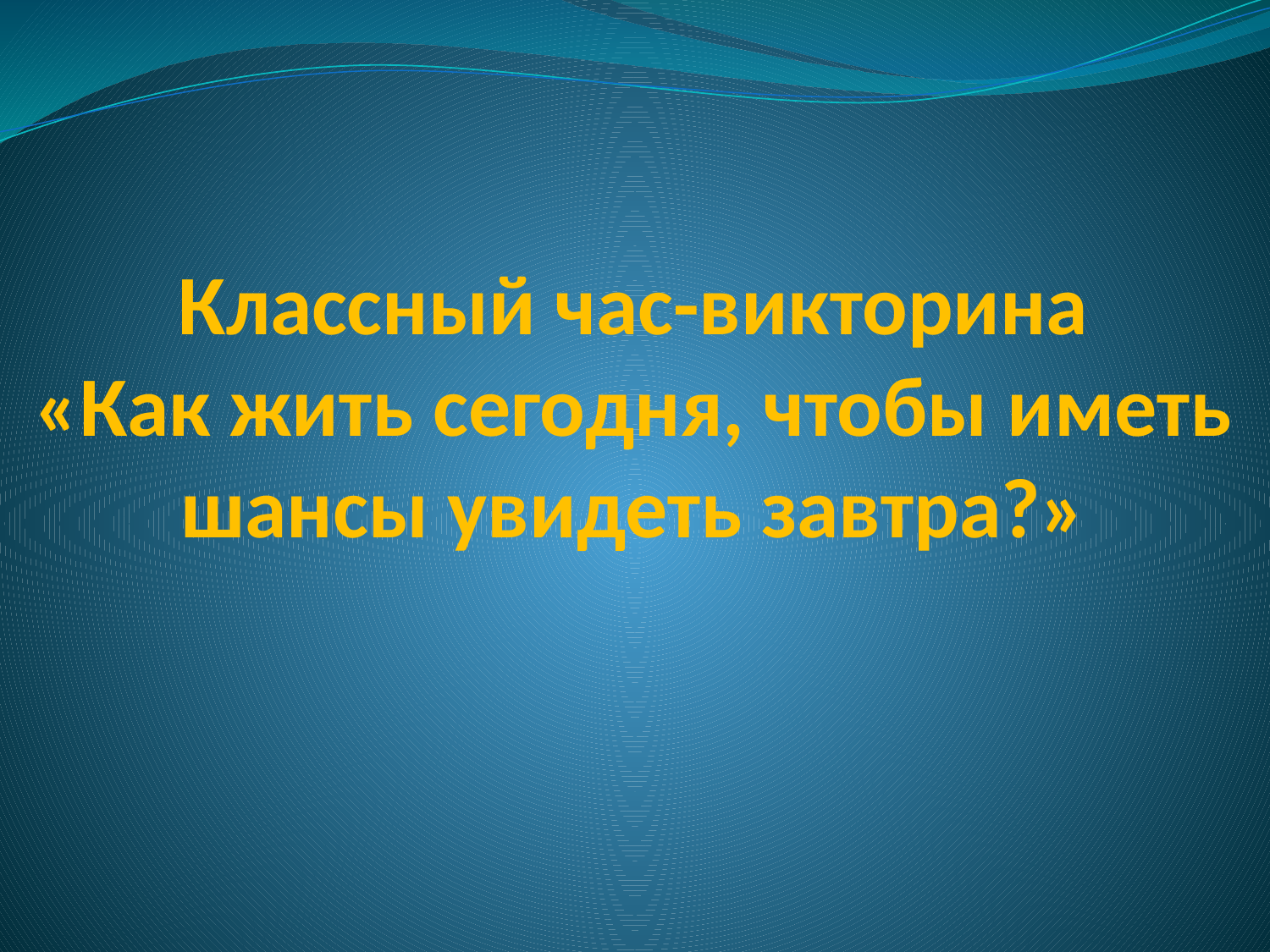

# Классный час-викторина «Как жить сегодня, чтобы иметь шансы увидеть завтра?»